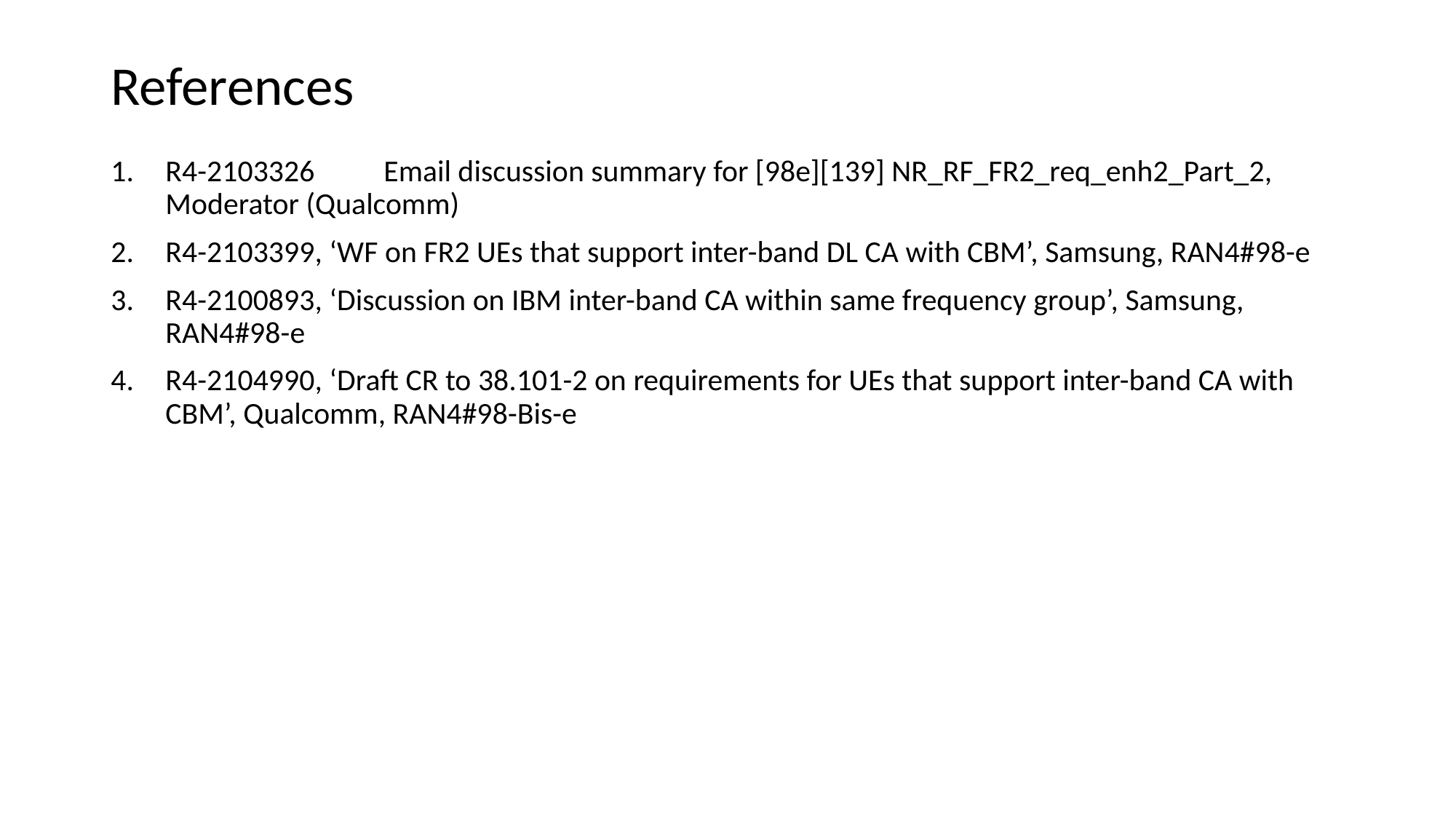

# References
R4-2103326	Email discussion summary for [98e][139] NR_RF_FR2_req_enh2_Part_2, Moderator (Qualcomm)
R4-2103399, ‘WF on FR2 UEs that support inter-band DL CA with CBM’, Samsung, RAN4#98-e
R4-2100893, ‘Discussion on IBM inter-band CA within same frequency group’, Samsung, RAN4#98-e
R4-2104990, ‘Draft CR to 38.101-2 on requirements for UEs that support inter-band CA with CBM’, Qualcomm, RAN4#98-Bis-e